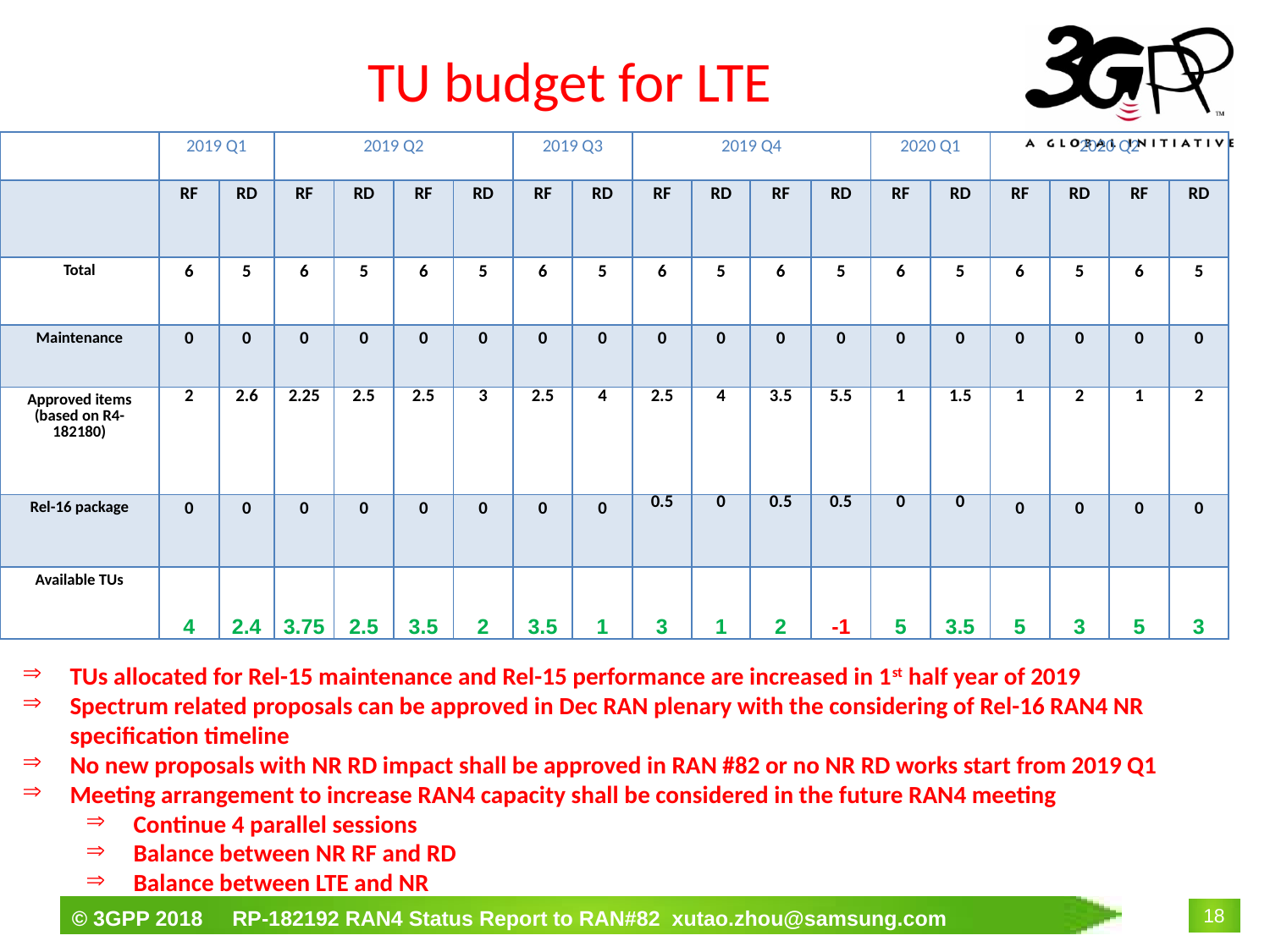

# TU budget for LTE
|  | 2019 Q1 |  | 2019 Q2 |  |  |  | 2019 Q3 |  | 2019 Q4 |  |  |  | 2020 Q1 |  | 2020 Q2 |  |  |  |
| --- | --- | --- | --- | --- | --- | --- | --- | --- | --- | --- | --- | --- | --- | --- | --- | --- | --- | --- |
|  | RF | RD | RF | RD | RF | RD | RF | RD | RF | RD | RF | RD | RF | RD | RF | RD | RF | RD |
| Total | 6 | 5 | 6 | 5 | 6 | 5 | 6 | 5 | 6 | 5 | 6 | 5 | 6 | 5 | 6 | 5 | 6 | 5 |
| Maintenance | 0 | 0 | 0 | 0 | 0 | 0 | 0 | 0 | 0 | 0 | 0 | 0 | 0 | 0 | 0 | 0 | 0 | 0 |
| Approved items (based on R4-182180) | 2 | 2.6 | 2.25 | 2.5 | 2.5 | 3 | 2.5 | 4 | 2.5 | 4 | 3.5 | 5.5 | 1 | 1.5 | 1 | 2 | 1 | 2 |
| Rel-16 package | 0 | 0 | 0 | 0 | 0 | 0 | 0 | 0 | 0.5 | 0 | 0.5 | 0.5 | 0 | 0 | 0 | 0 | 0 | 0 |
| Available TUs | 4 | 2.4 | 3.75 | 2.5 | 3.5 | 2 | 3.5 | 1 | 3 | 1 | 2 | -1 | 5 | 3.5 | 5 | 3 | 5 | 3 |
TUs allocated for Rel-15 maintenance and Rel-15 performance are increased in 1st half year of 2019
Spectrum related proposals can be approved in Dec RAN plenary with the considering of Rel-16 RAN4 NR specification timeline
No new proposals with NR RD impact shall be approved in RAN #82 or no NR RD works start from 2019 Q1
Meeting arrangement to increase RAN4 capacity shall be considered in the future RAN4 meeting
Continue 4 parallel sessions
Balance between NR RF and RD
Balance between LTE and NR